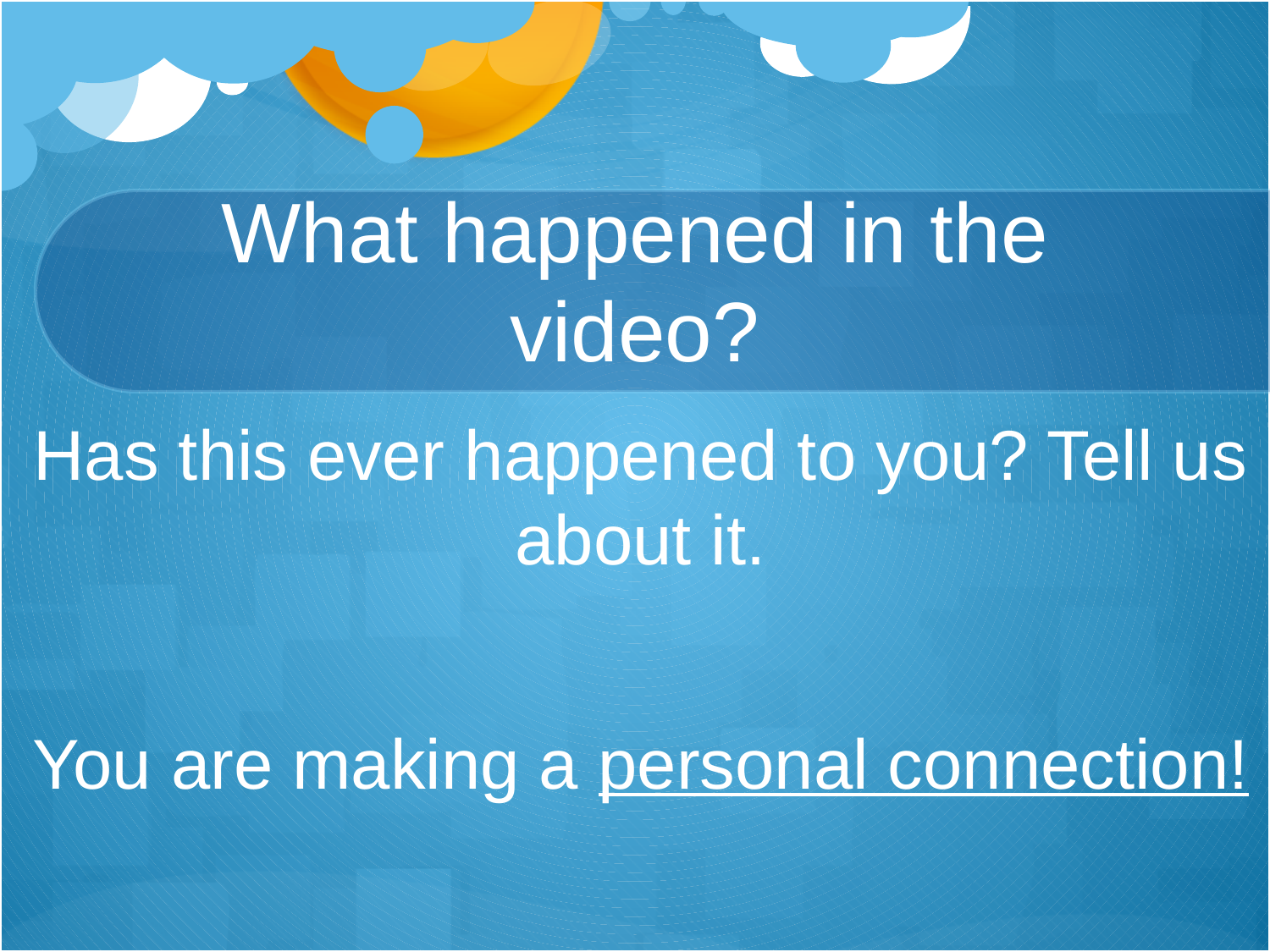

# What happened in the video?
Has this ever happened to you? Tell us about it.

You are making a personal connection!